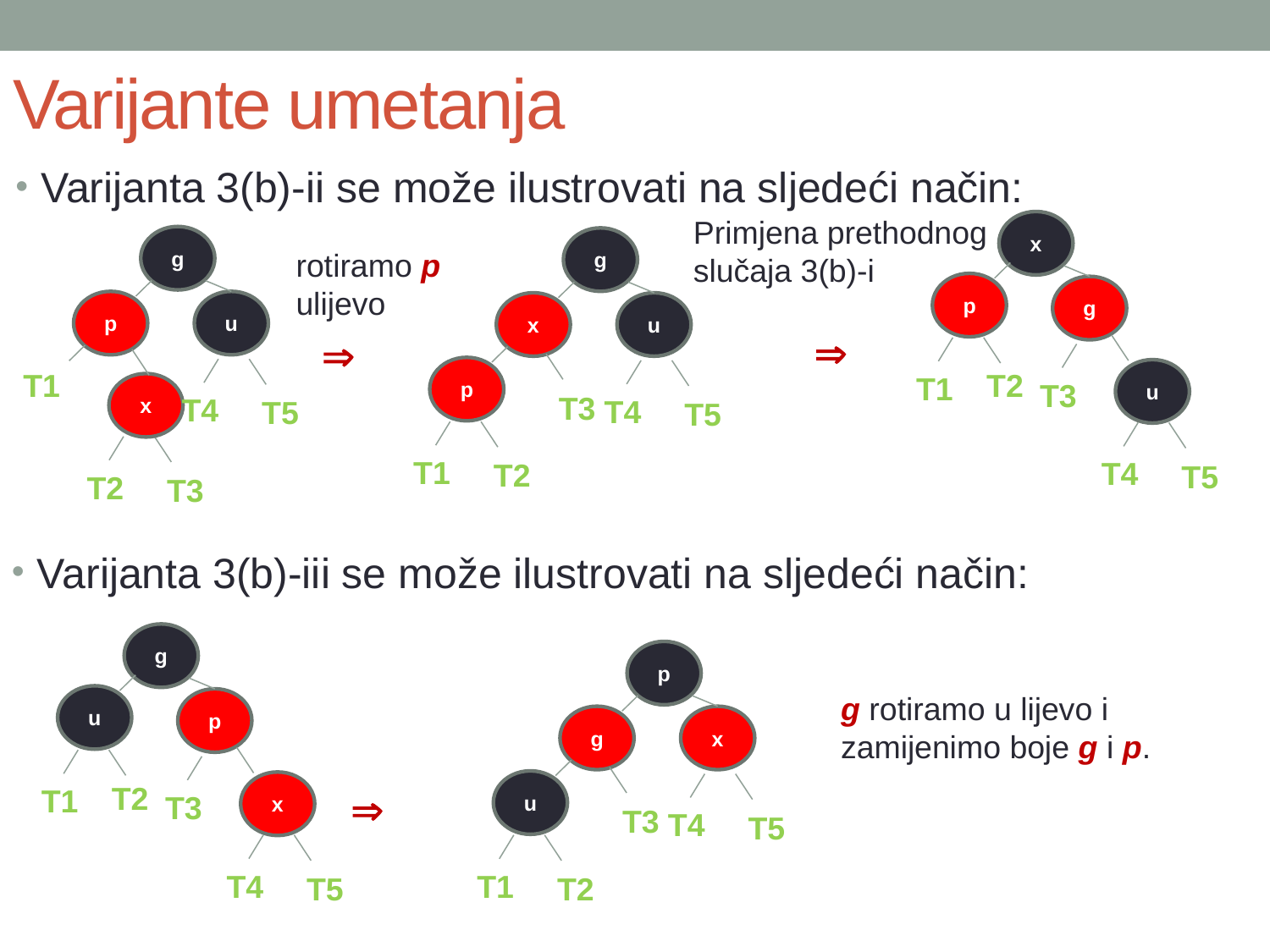

# Varijante umetanja
Varijanta 3(b)-ii se može ilustrovati na sljedeći način:
Primjena prethodnog slučaja 3(b)-i
x
g
g
rotiramo p ulijevo
⇒
p
⇒
g
p
u
x
u
p
T1
T2
u
T1
T3
x
T3
T4
T4
T5
T5
T1
T4
T2
T5
T2
T3
Varijanta 3(b)-iii se može ilustrovati na sljedeći način:
g
p
g rotiramo u lijevo i zamijenimo boje g i p.
u
p
g
x
⇒
u
T2
x
T1
T3
T3
T4
T5
T4
T1
T5
T2